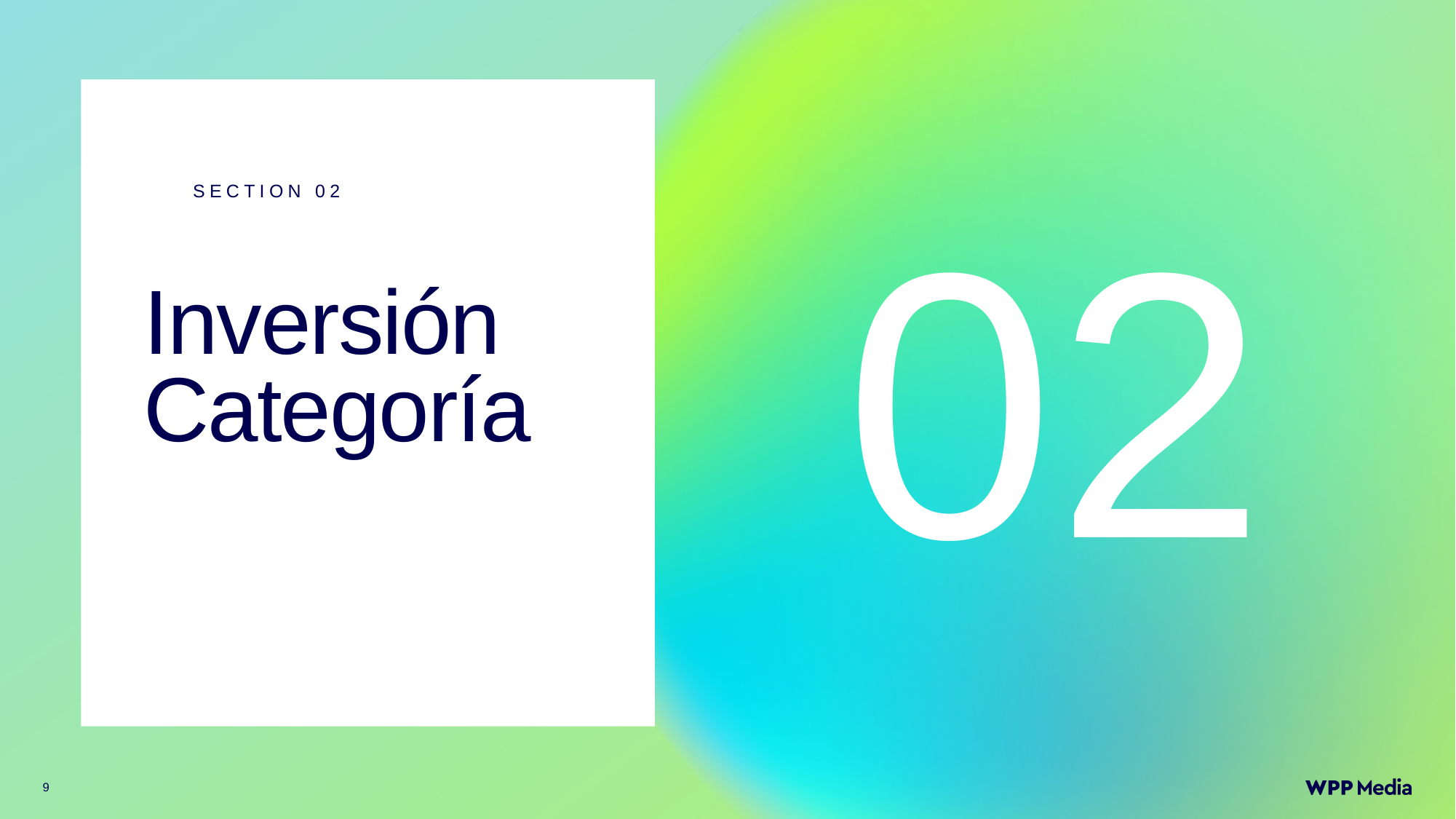

Section 02
02

# Inversión Categoría
9